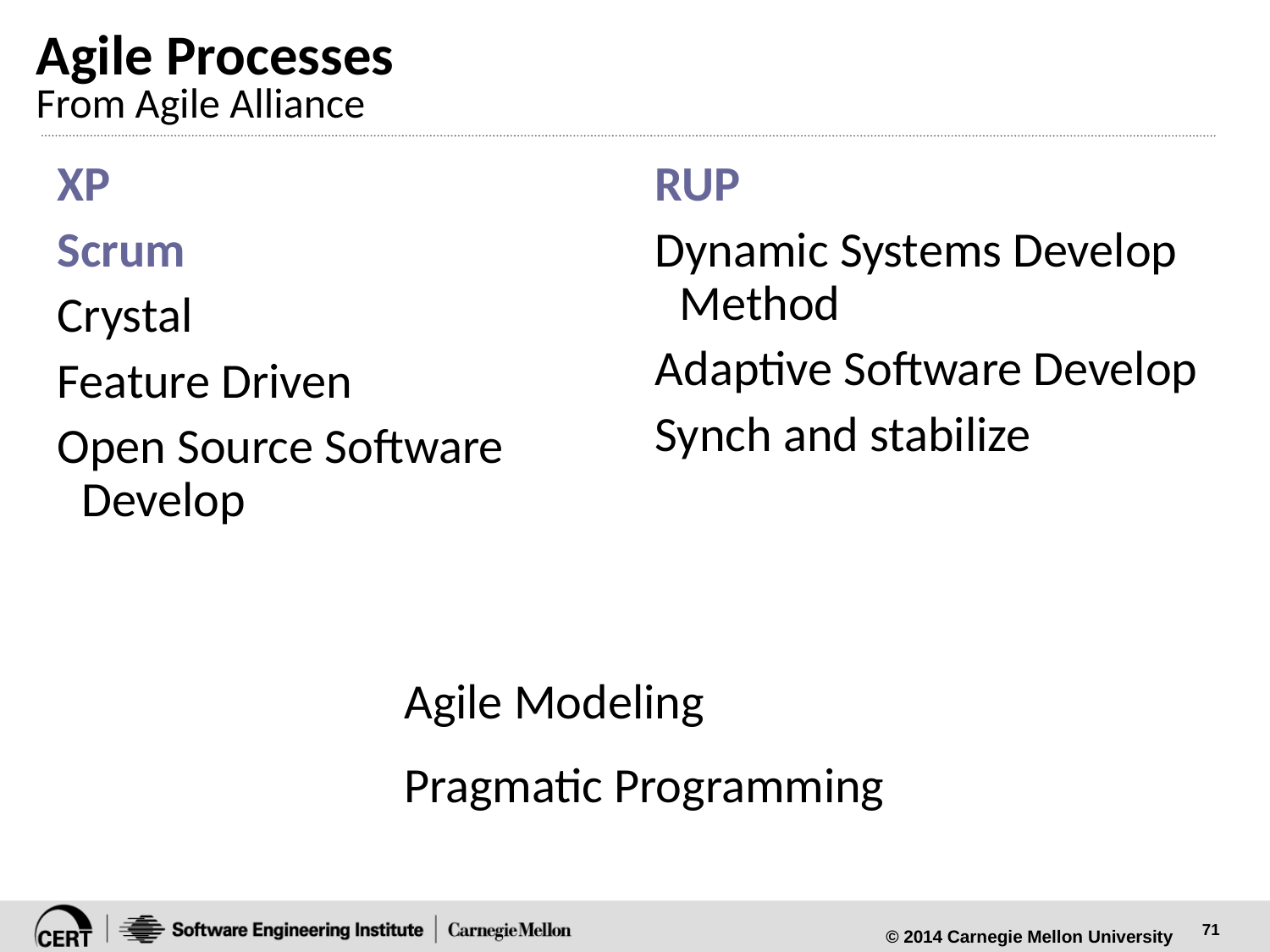

# Agile Processes From Agile Alliance
XP
Scrum
Crystal
Feature Driven
Open Source Software Develop
RUP
Dynamic Systems Develop Method
Adaptive Software Develop
Synch and stabilize

Agile Modeling
Pragmatic Programming